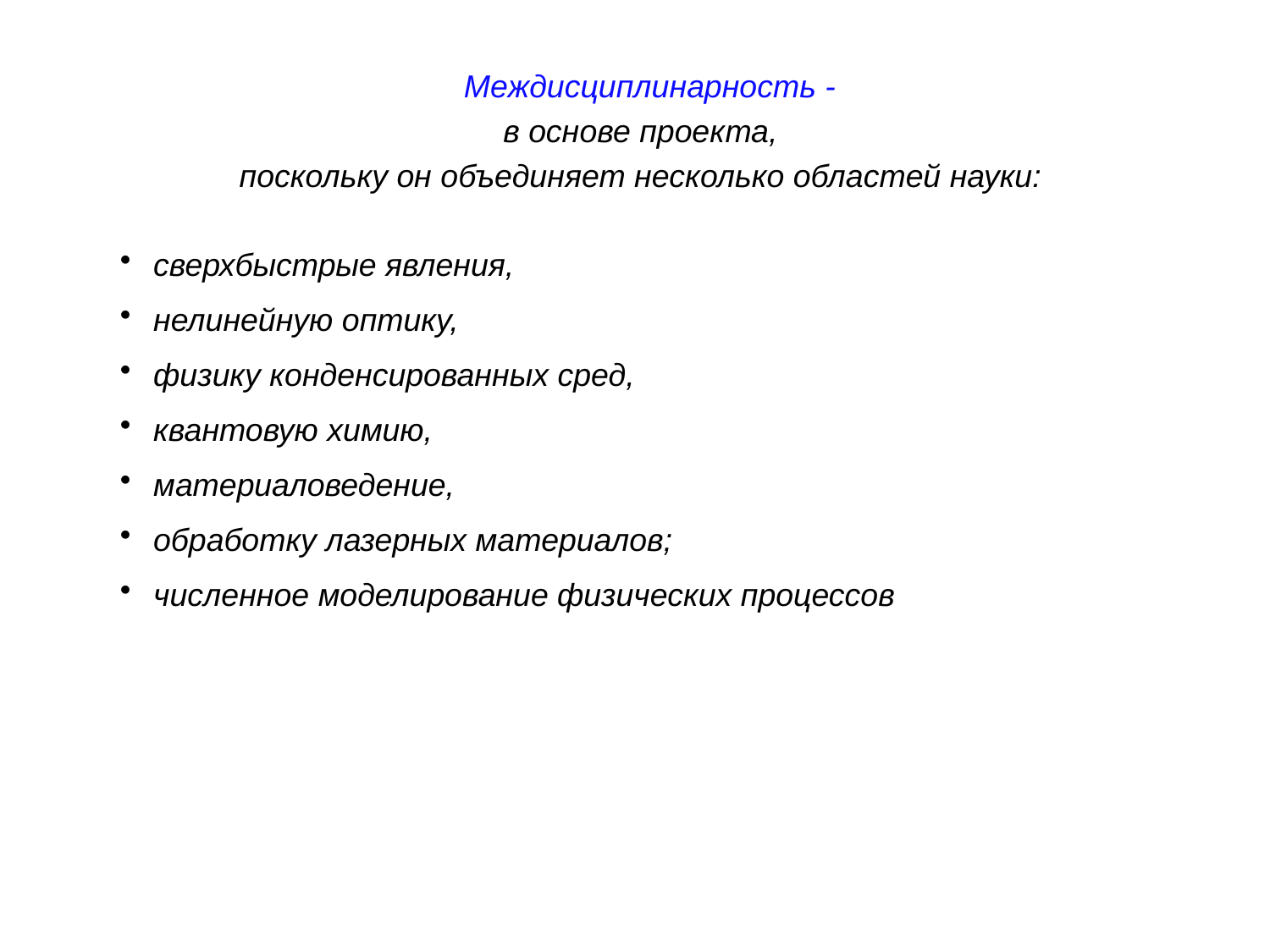

Междисциплинарность -
в основе проекта,
поскольку он объединяет несколько областей науки:

 сверхбыстрые явления,
 нелинейную оптику,
 физику конденсированных сред,
 квантовую химию,
 материаловедение,
 обработку лазерных материалов;
 численное моделирование физических процессов